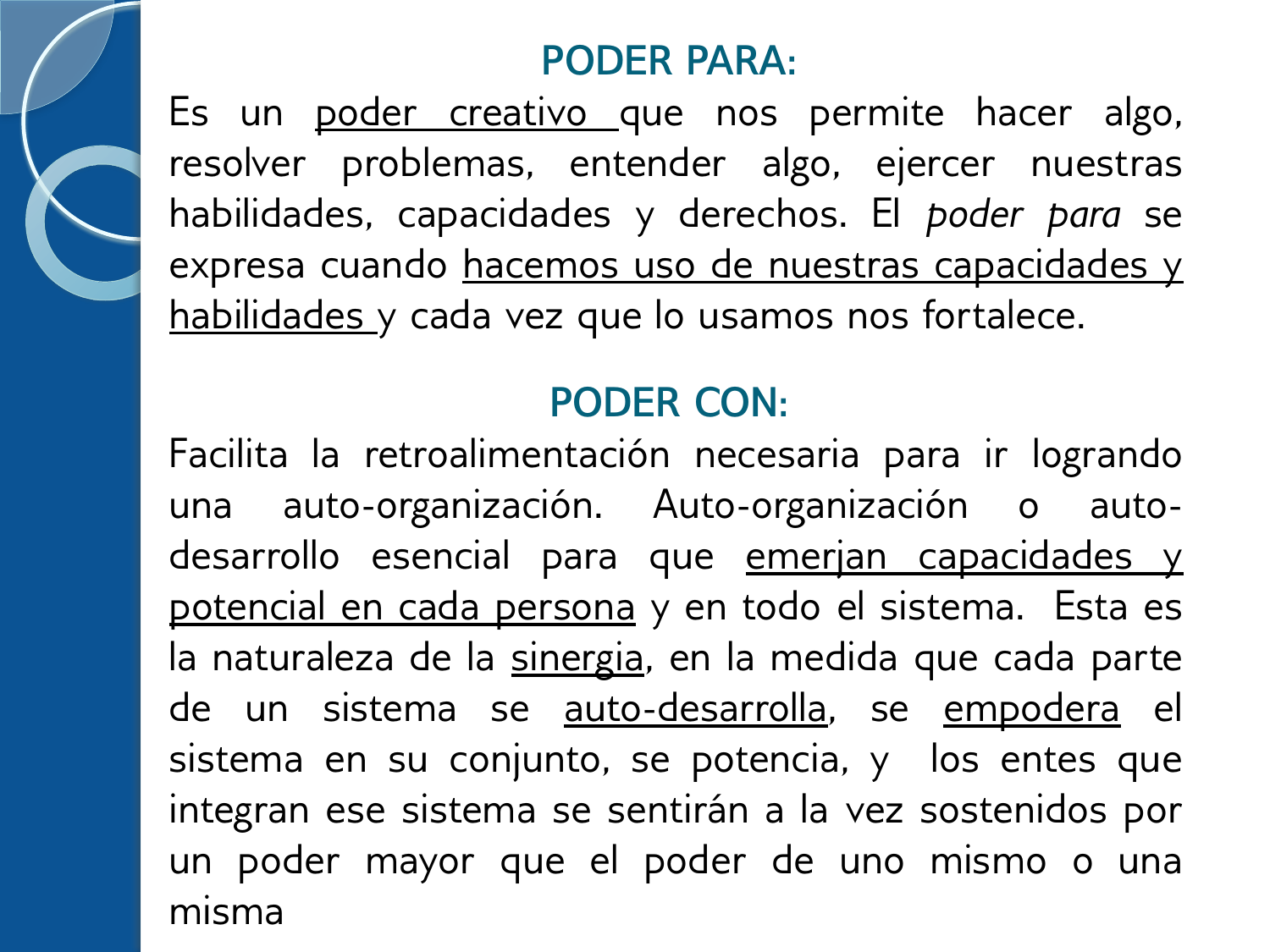

PODER PARA:
Es un poder creativo que nos permite hacer algo, resolver problemas, entender algo, ejercer nuestras habilidades, capacidades y derechos. El poder para se expresa cuando hacemos uso de nuestras capacidades y habilidades y cada vez que lo usamos nos fortalece.

PODER CON:
Facilita la retroalimentación necesaria para ir logrando una auto-organización. Auto-organización o auto-desarrollo esencial para que emerjan capacidades y potencial en cada persona y en todo el sistema.  Esta es la naturaleza de la sinergia, en la medida que cada parte de un sistema se auto-desarrolla, se empodera el sistema en su conjunto, se potencia, y  los entes que integran ese sistema se sentirán a la vez sostenidos por un poder mayor que el poder de uno mismo o una misma